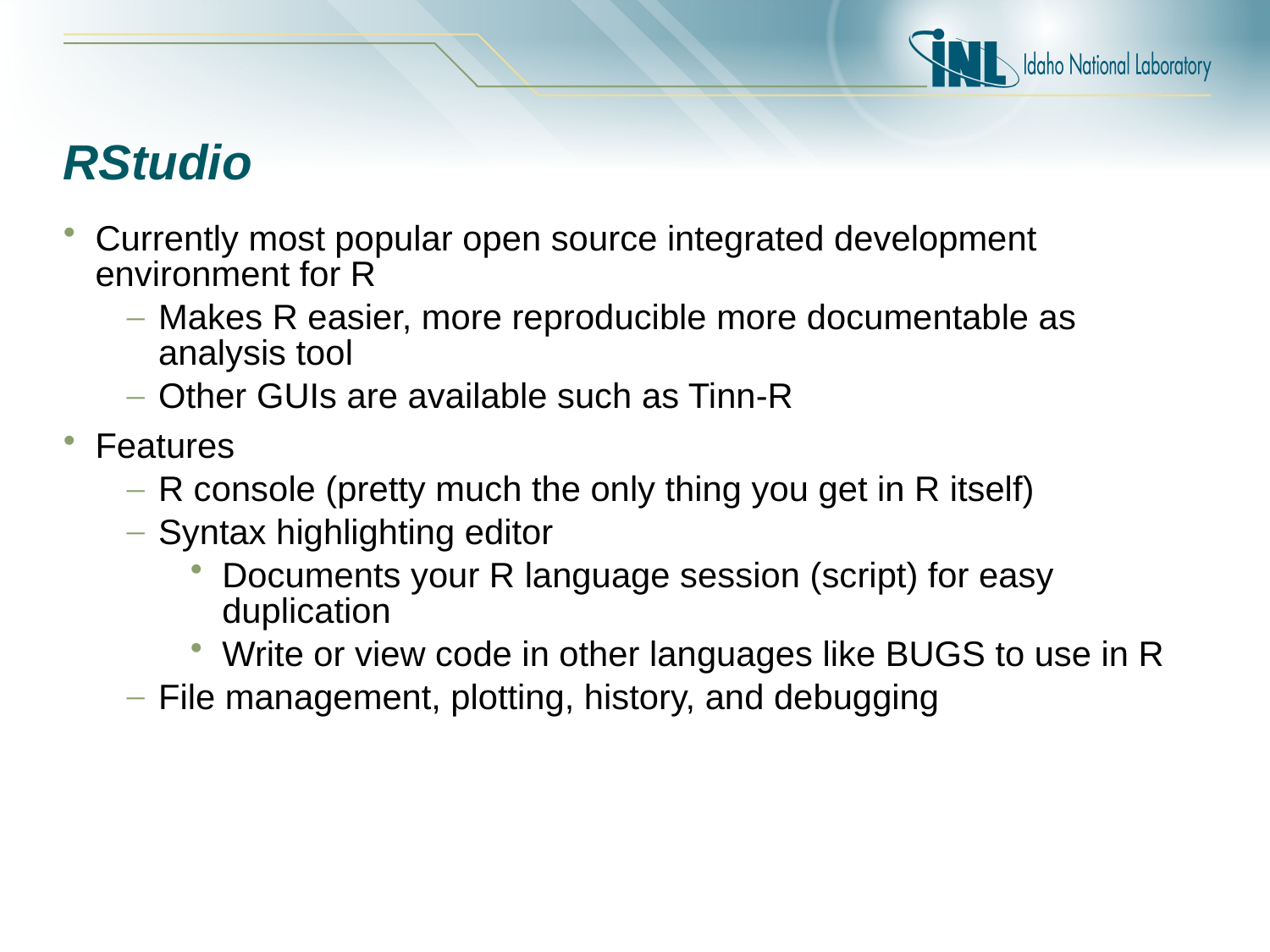

# RStudio
Currently most popular open source integrated development environment for R
Makes R easier, more reproducible more documentable as analysis tool
Other GUIs are available such as Tinn-R
Features
R console (pretty much the only thing you get in R itself)
Syntax highlighting editor
Documents your R language session (script) for easy duplication
Write or view code in other languages like BUGS to use in R
File management, plotting, history, and debugging